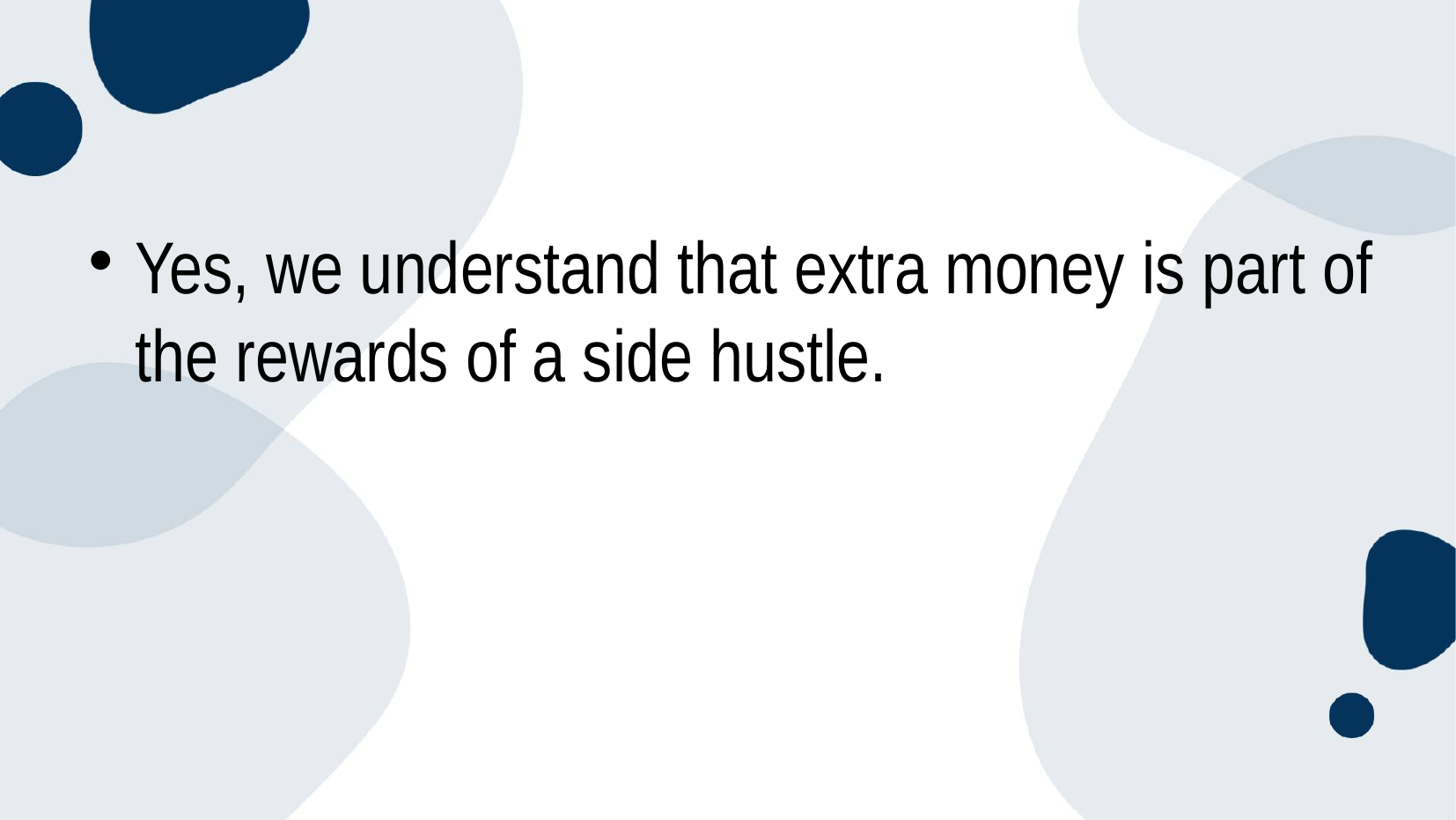

#
Yes, we understand that extra money is part of the rewards of a side hustle.